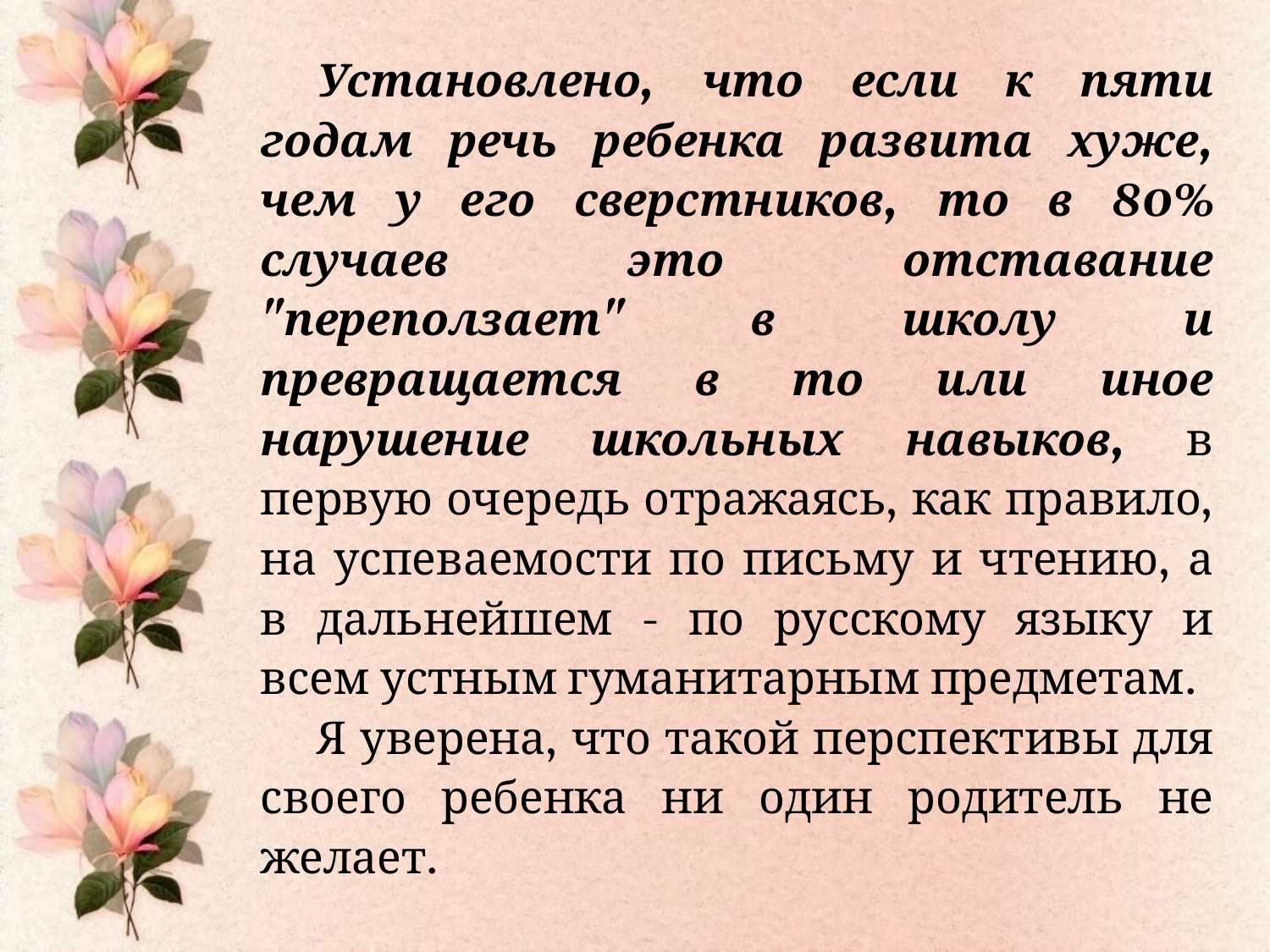

Установлено, что если к пяти годам речь ребенка развита хуже, чем у его сверстников, то в 80% случаев это отставание "переползает" в школу и превращается в то или иное нарушение школьных навыков, в первую очередь отражаясь, как правило, на успеваемости по письму и чтению, а в дальнейшем - по русскому языку и всем устным гуманитарным предметам.
Я уверена, что такой перспективы для своего ребенка ни один родитель не желает.